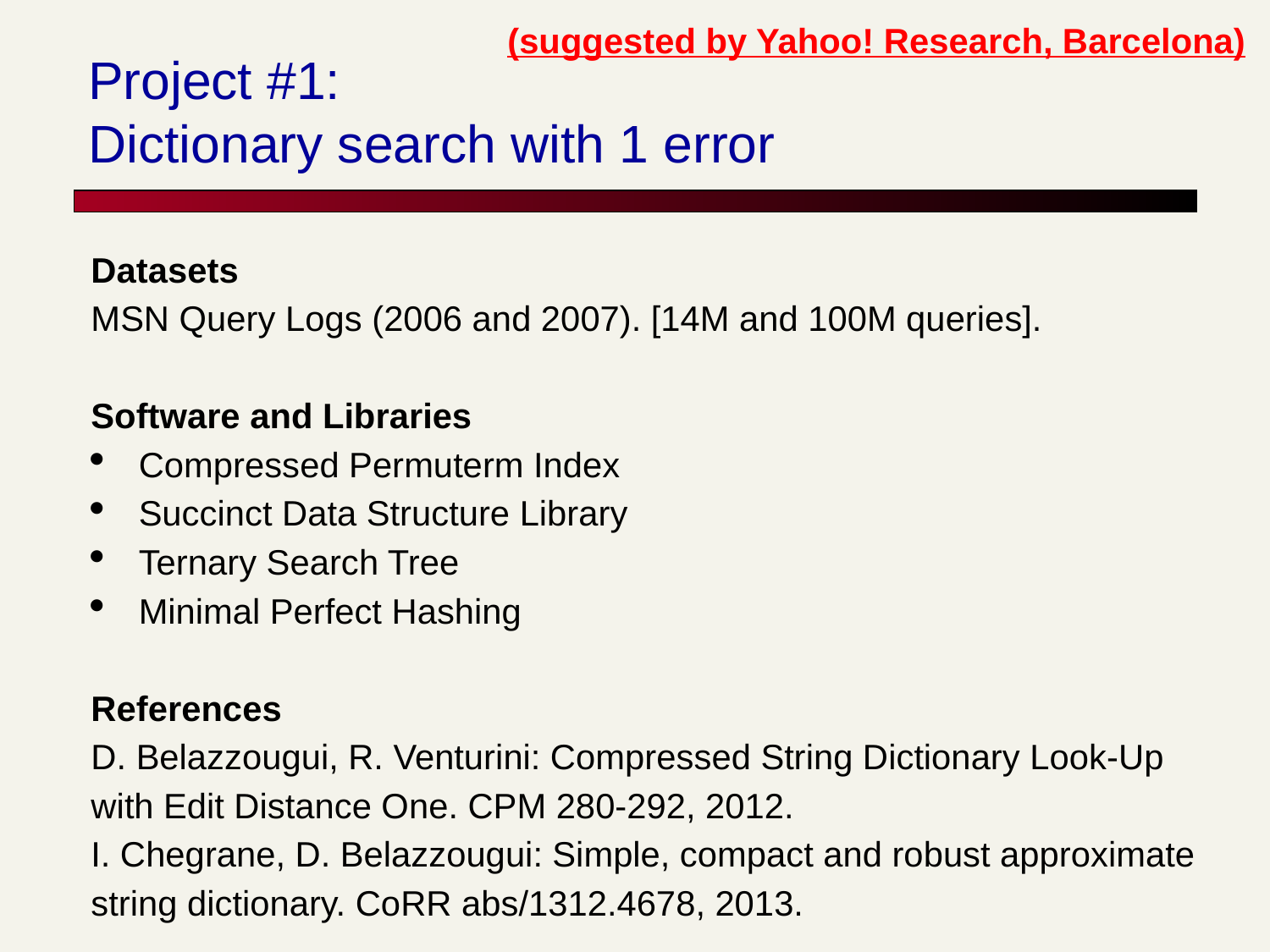

(suggested by Yahoo! Research, Barcelona)
Project #1:
Dictionary search with 1 error
Datasets
MSN Query Logs (2006 and 2007). [14M and 100M queries].

Software and Libraries
Compressed Permuterm Index
Succinct Data Structure Library
Ternary Search Tree
Minimal Perfect Hashing

References
D. Belazzougui, R. Venturini: Compressed String Dictionary Look-Up with Edit Distance One. CPM 280-292, 2012.
I. Chegrane, D. Belazzougui: Simple, compact and robust approximate string dictionary. CoRR abs/1312.4678, 2013.